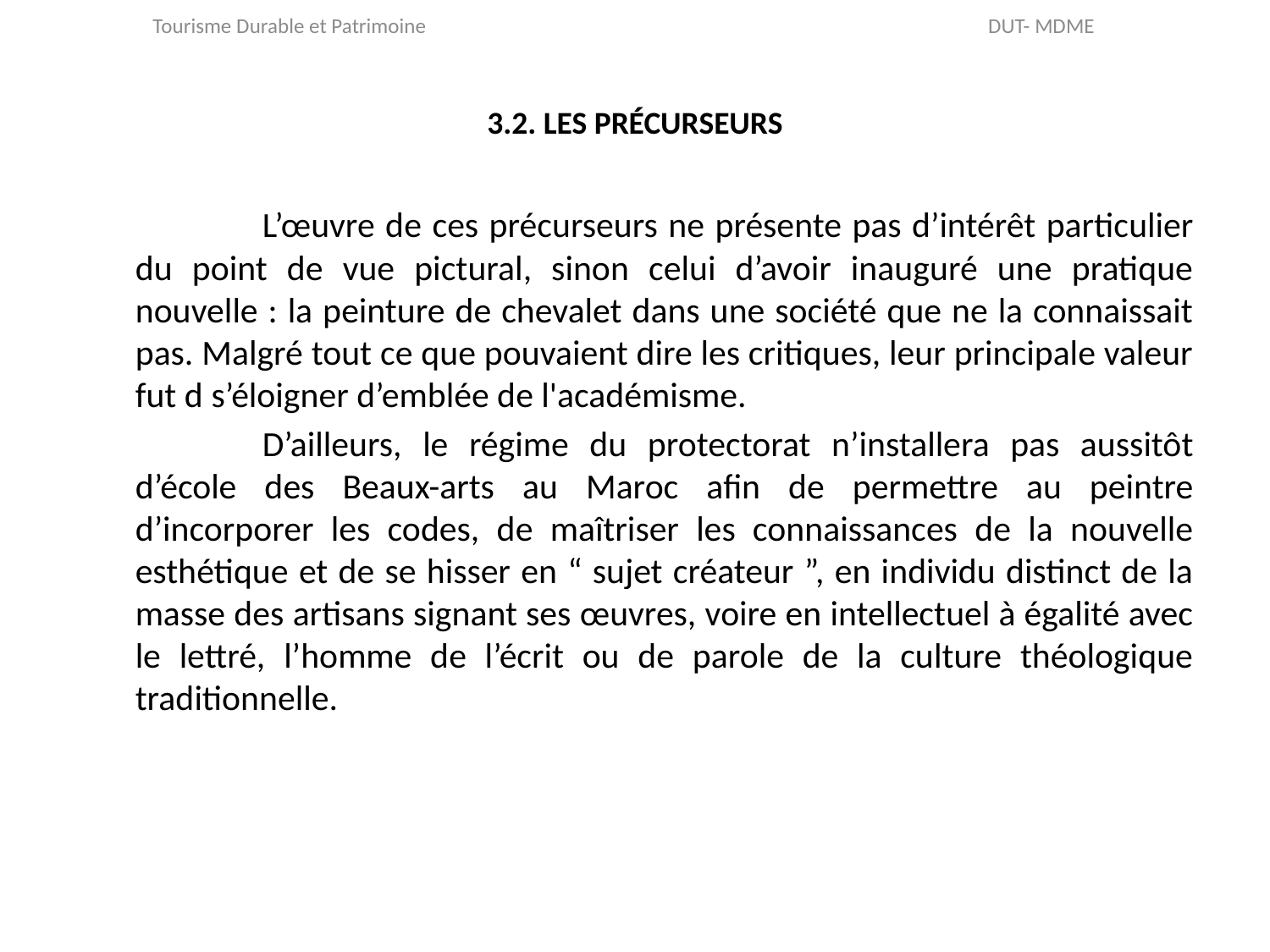

Tourisme Durable et Patrimoine                                                                                                                    DUT- MDME
# 3.2. LES PRÉCURSEURS
		L’œuvre de ces précurseurs ne présente pas d’intérêt particulier du point de vue pictural, sinon celui d’avoir inauguré une pratique nouvelle : la peinture de chevalet dans une société que ne la connaissait pas. Malgré tout ce que pouvaient dire les critiques, leur principale valeur fut d s’éloigner d’emblée de l'académisme.
		D’ailleurs, le régime du protectorat n’installera pas aussitôt d’école des Beaux-arts au Maroc afin de permettre au peintre d’incorporer les codes, de maîtriser les connaissances de la nouvelle esthétique et de se hisser en “ sujet créateur ”, en individu distinct de la masse des artisans signant ses œuvres, voire en intellectuel à égalité avec le lettré, l’homme de l’écrit ou de parole de la culture théologique traditionnelle.